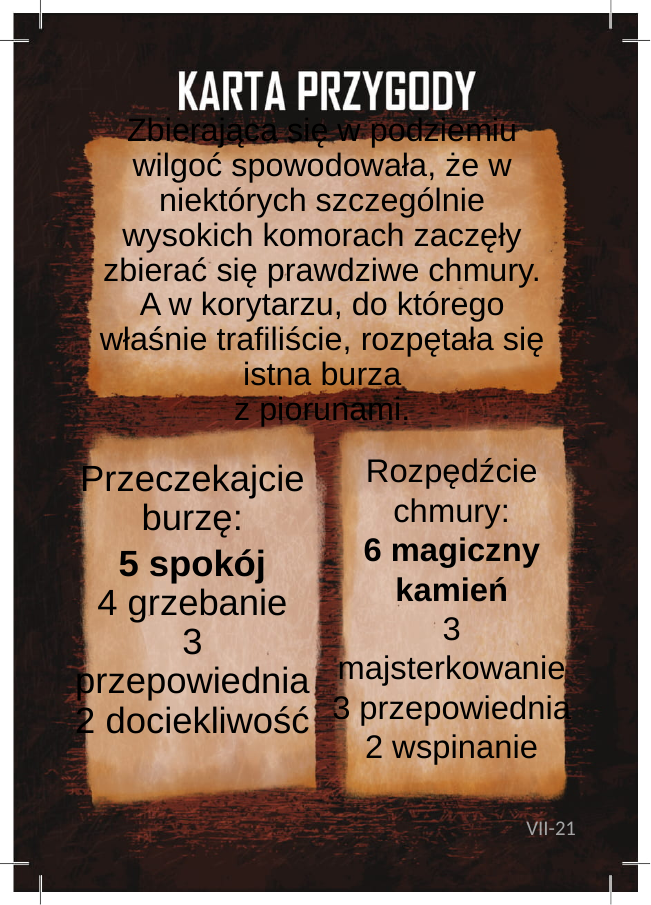

# Zbierająca się w podziemiu wilgoć spowodowała, że w niektórych szczególnie wysokich komorach zaczęły zbierać się prawdziwe chmury. A w korytarzu, do którego właśnie trafiliście, rozpętała się istna burza z piorunami.
Rozpędźcie chmury:
6 magiczny kamień
3 majsterkowanie
3 przepowiednia
2 wspinanie
Przeczekajcie burzę:
5 spokój
4 grzebanie
3 przepowiednia
2 dociekliwość
VII-21